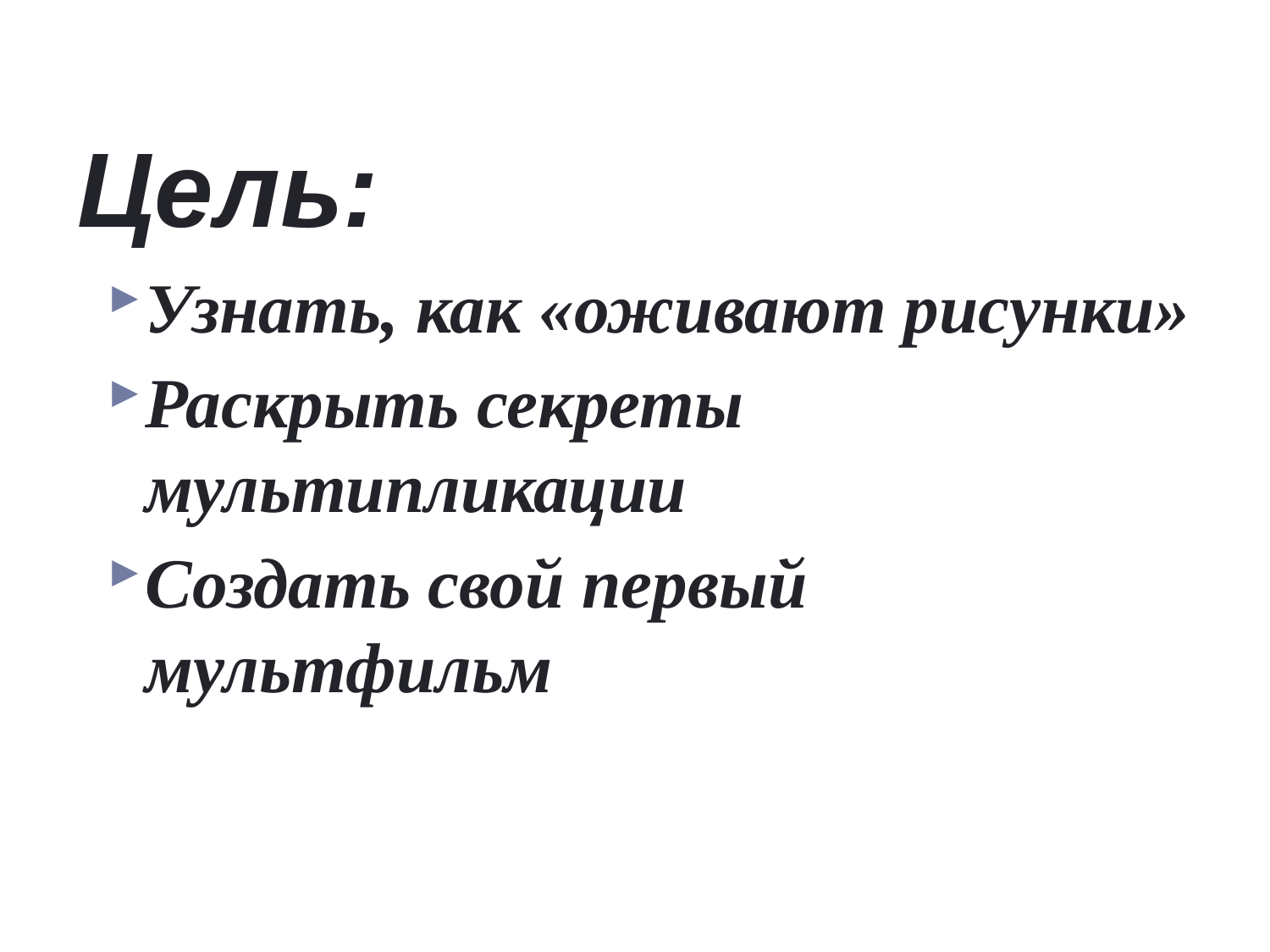

# Цель:
Узнать, как «оживают рисунки»
Раскрыть секреты мультипликации
Создать свой первый мультфильм